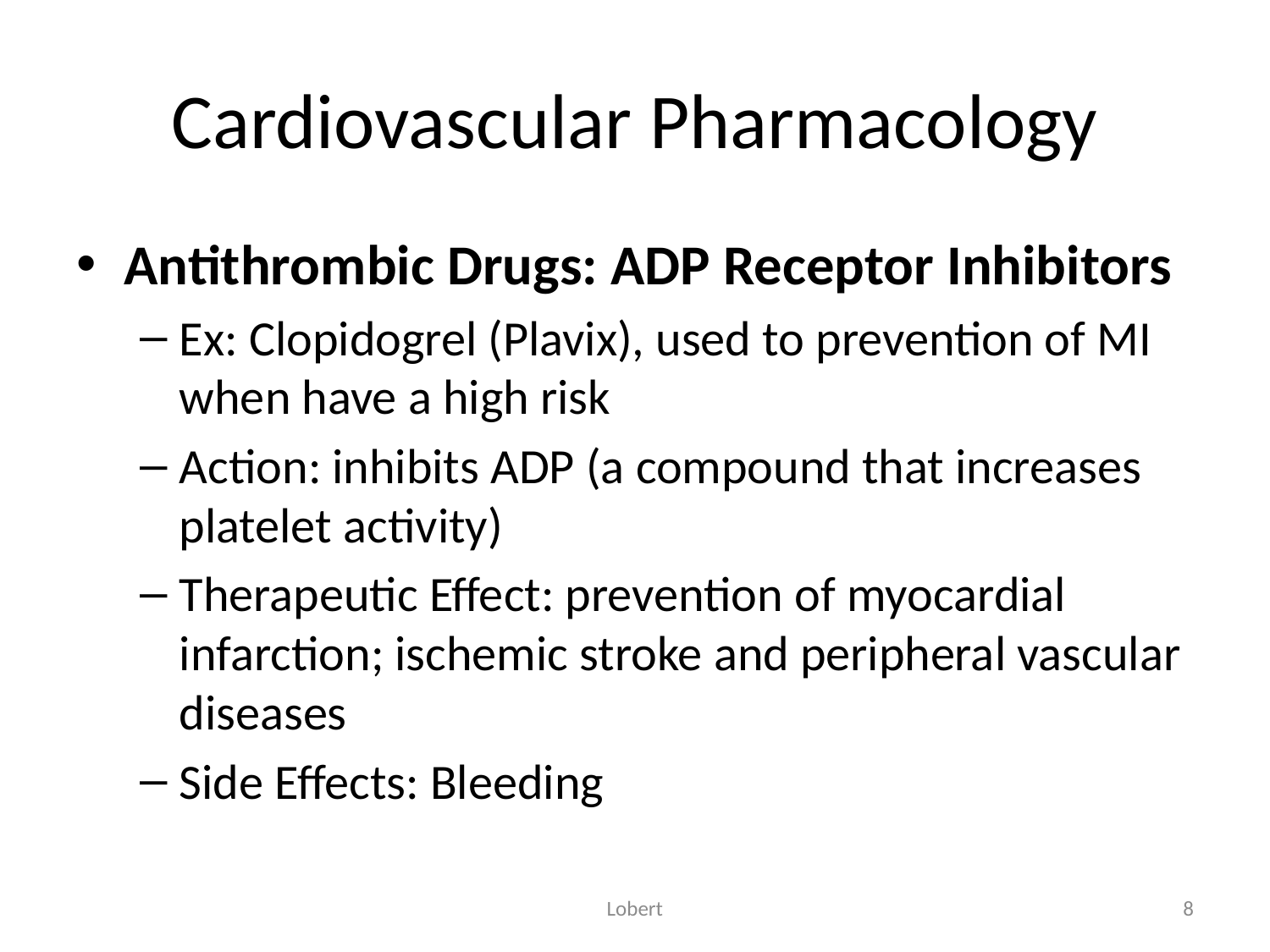

# Cardiovascular Pharmacology
Antithrombic Drugs: ADP Receptor Inhibitors
Ex: Clopidogrel (Plavix), used to prevention of MI when have a high risk
Action: inhibits ADP (a compound that increases platelet activity)
Therapeutic Effect: prevention of myocardial infarction; ischemic stroke and peripheral vascular diseases
Side Effects: Bleeding
Lobert
8